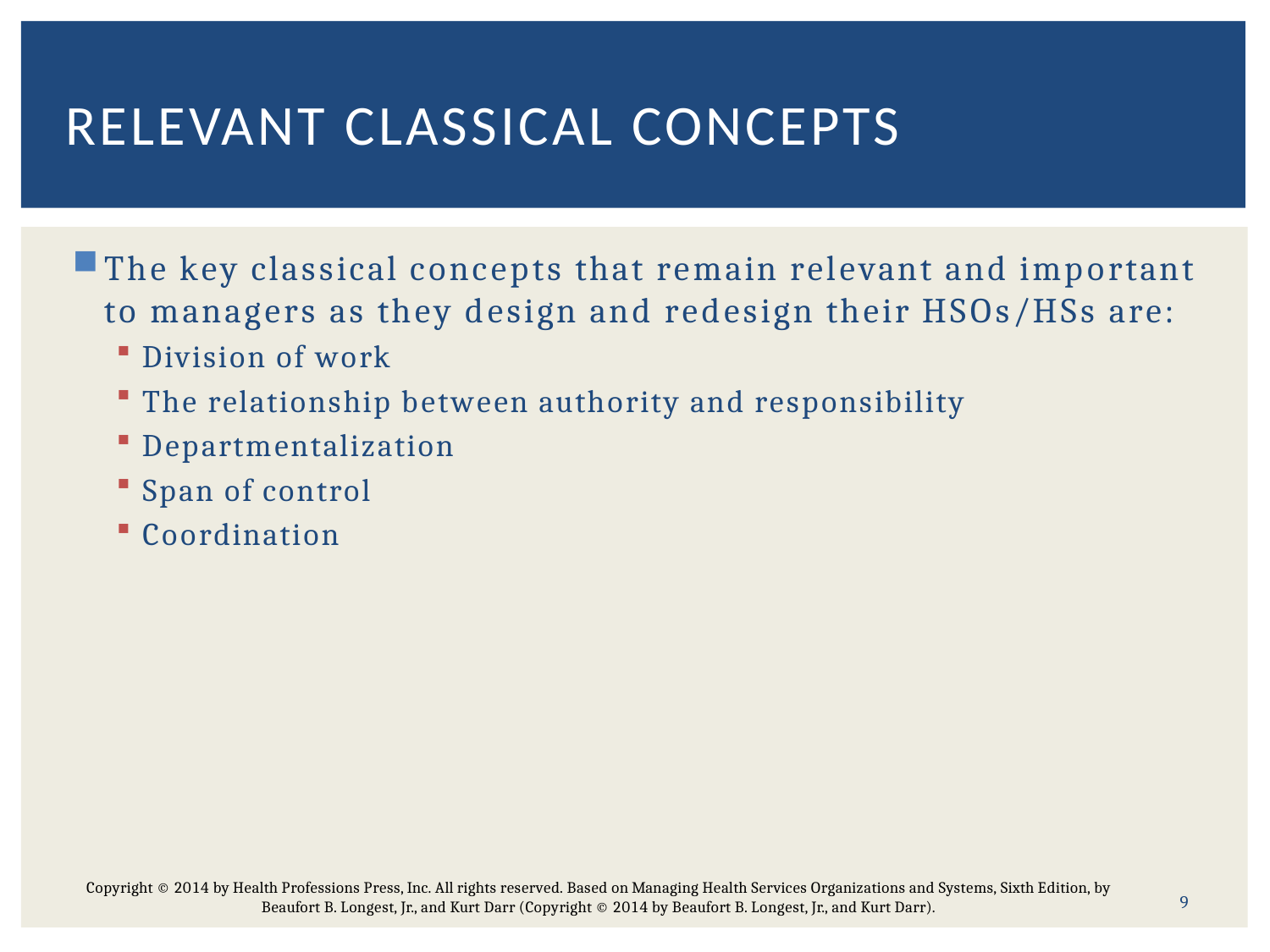

# Relevant classical concepts
The key classical concepts that remain relevant and important to managers as they design and redesign their HSOs/HSs are:
Division of work
The relationship between authority and responsibility
Departmentalization
Span of control
Coordination
9